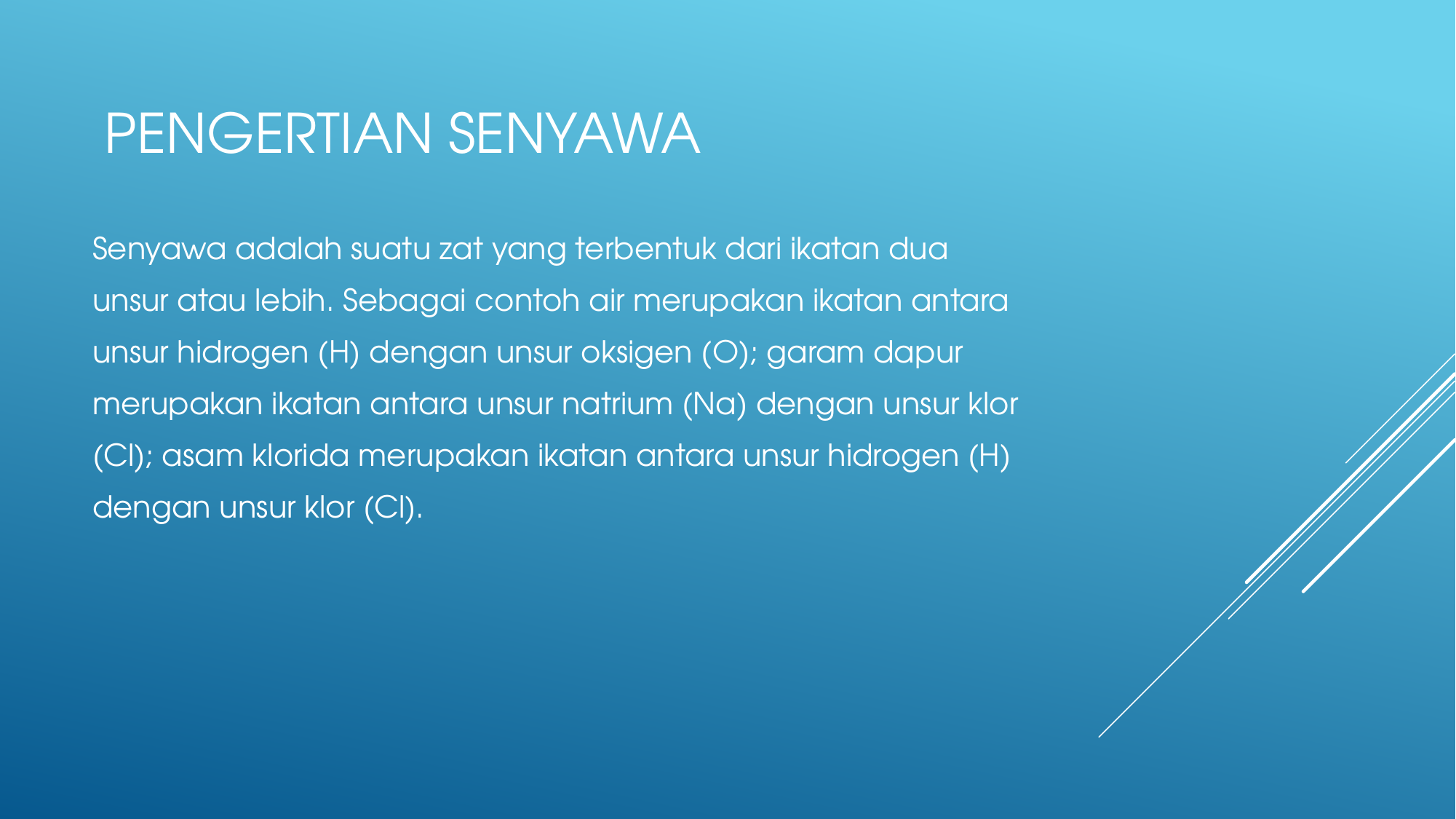

# Pengertian Senyawa
Senyawa adalah suatu zat yang terbentuk dari ikatan dua
unsur atau lebih. Sebagai contoh air merupakan ikatan antara
unsur hidrogen (H) dengan unsur oksigen (O); garam dapur
merupakan ikatan antara unsur natrium (Na) dengan unsur klor
(Cl); asam klorida merupakan ikatan antara unsur hidrogen (H)
dengan unsur klor (Cl).